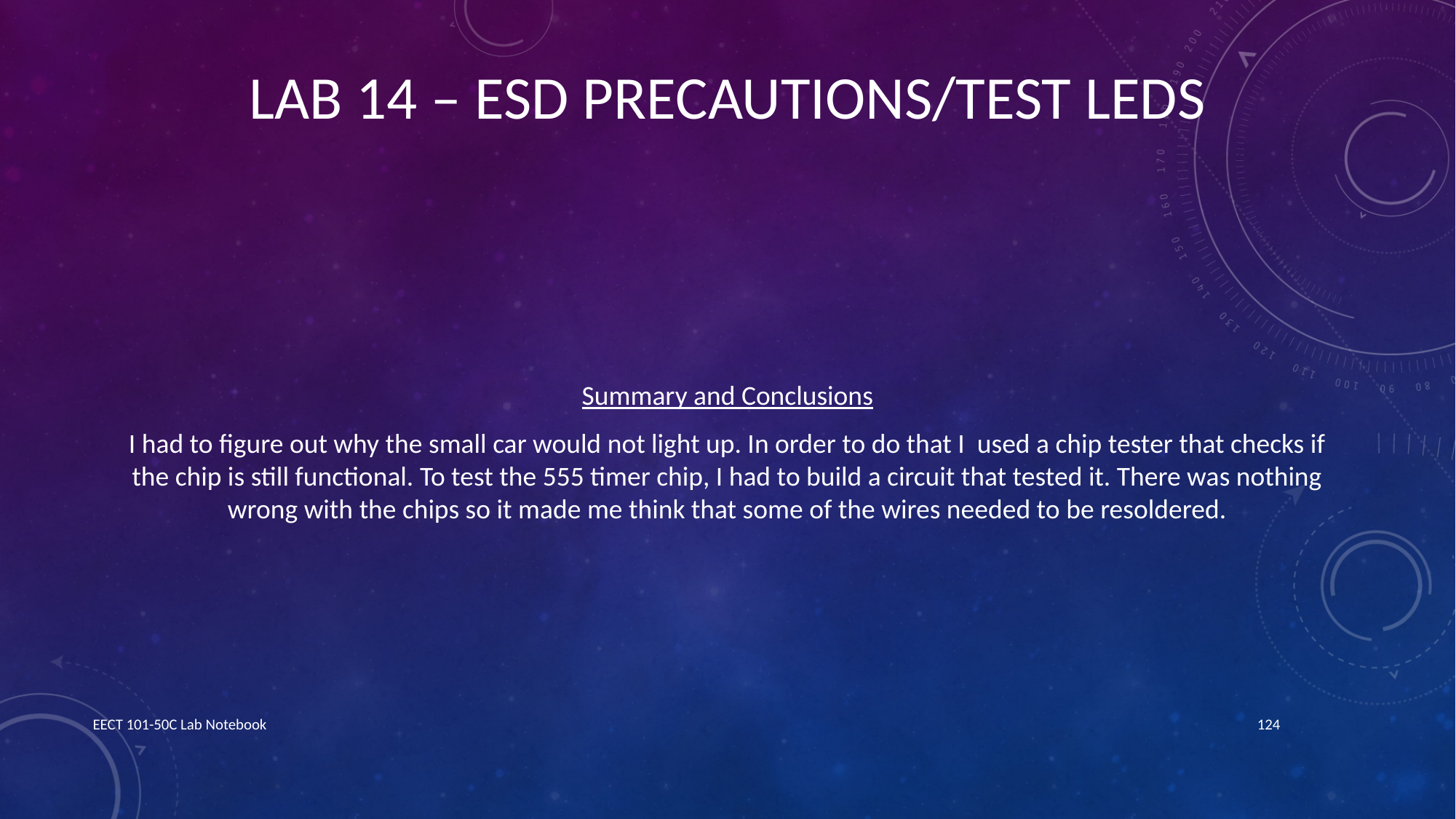

# Lab 14 – ESD Precautions/Test LEDs
Summary and Conclusions
I had to figure out why the small car would not light up. In order to do that I  used a chip tester that checks if the chip is still functional. To test the 555 timer chip, I had to build a circuit that tested it. There was nothing wrong with the chips so it made me think that some of the wires needed to be resoldered.
EECT 101-50C Lab Notebook
124